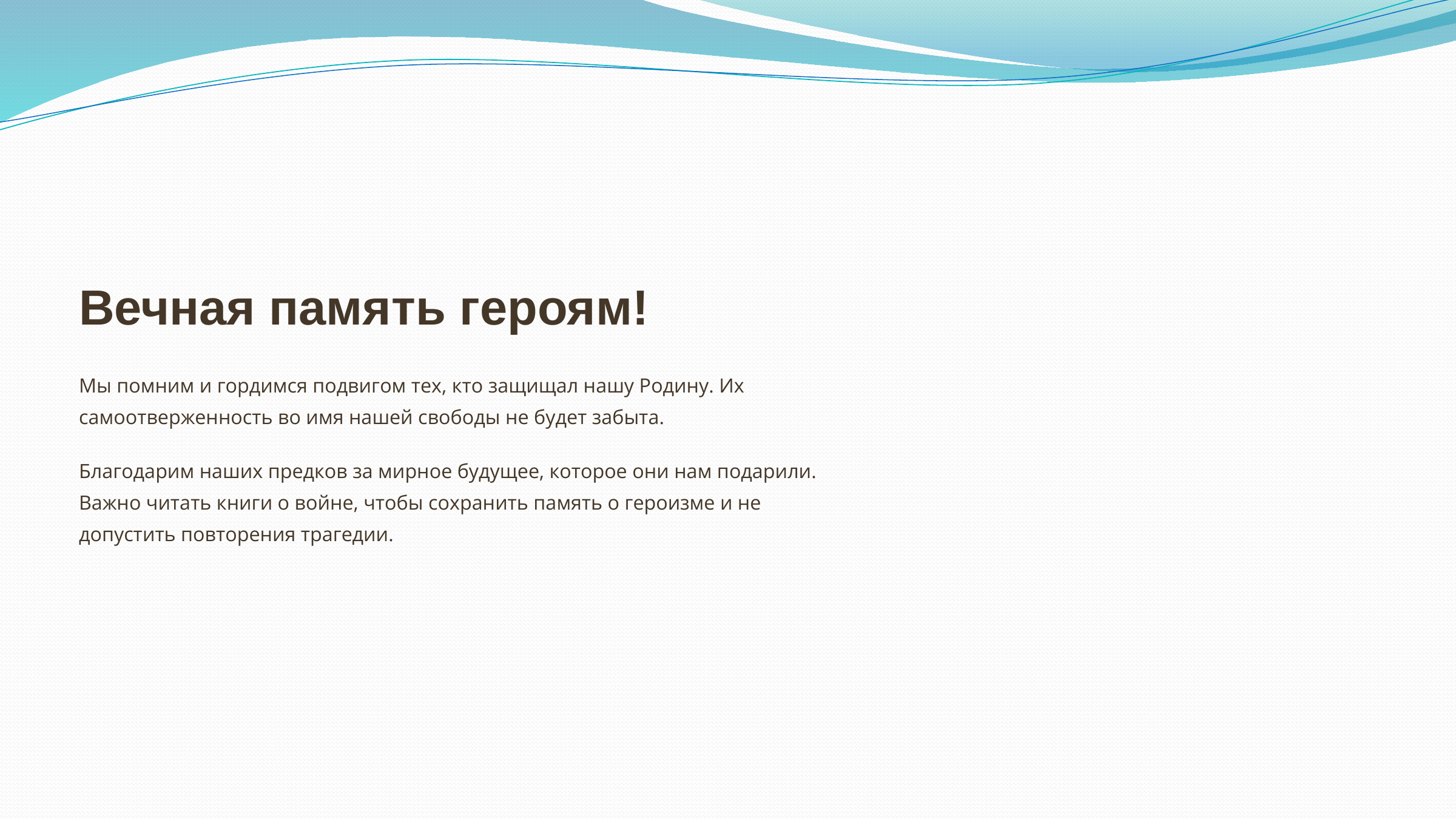

Вечная память героям!
Мы помним и гордимся подвигом тех, кто защищал нашу Родину. Их самоотверженность во имя нашей свободы не будет забыта.
Благодарим наших предков за мирное будущее, которое они нам подарили. Важно читать книги о войне, чтобы сохранить память о героизме и не допустить повторения трагедии.